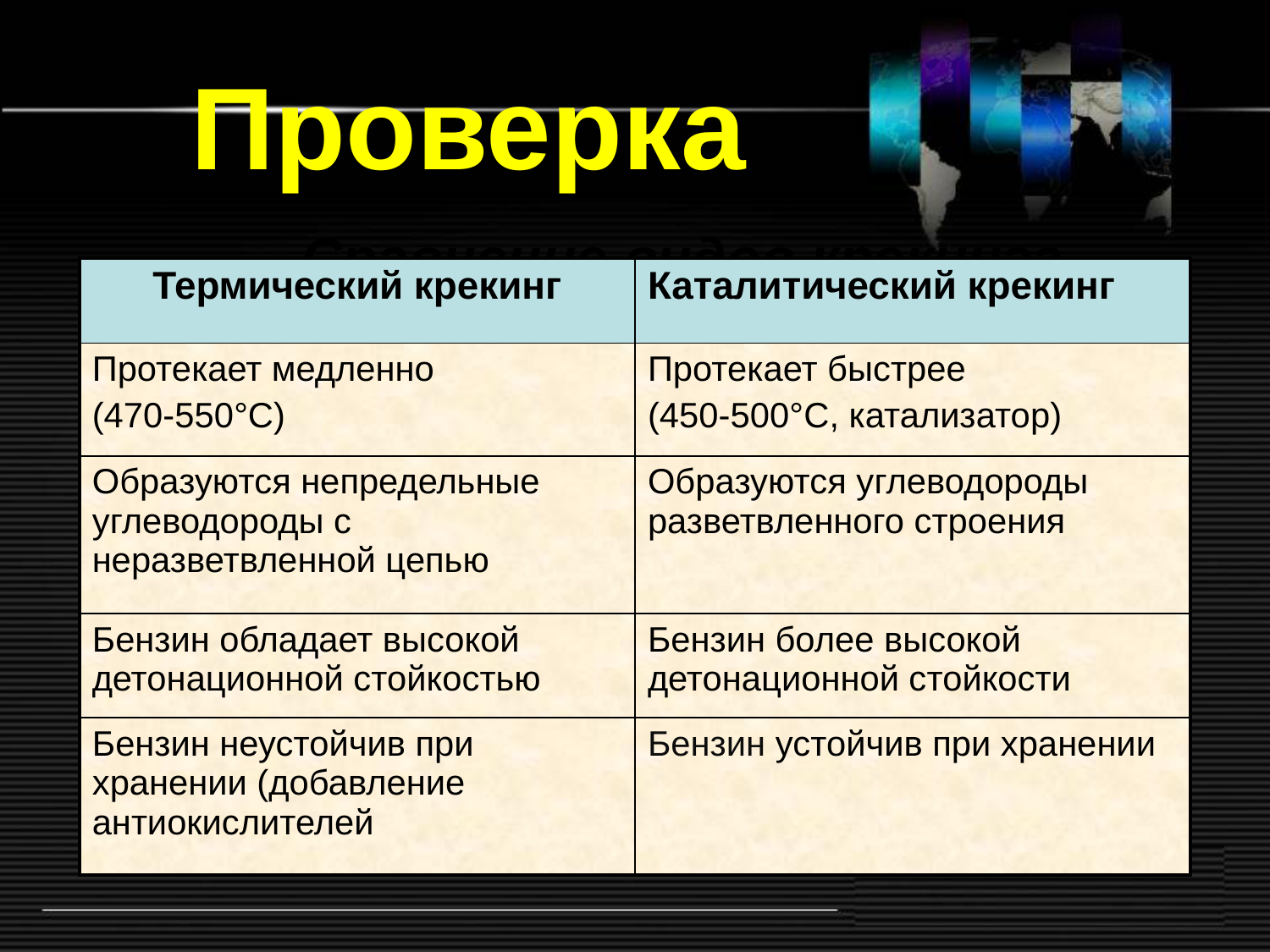

Проверка
# Сравнение видов крекинга
| Термический крекинг | Каталитический крекинг |
| --- | --- |
| Протекает медленно (470-550°С) | Протекает быстрее (450-500°С, катализатор) |
| Образуются непредельные углеводороды с неразветвленной цепью | Образуются углеводороды разветвленного строения |
| Бензин обладает высокой детонационной стойкостью | Бензин более высокой детонационной стойкости |
| Бензин неустойчив при хранении (добавление антиокислителей | Бензин устойчив при хранении |